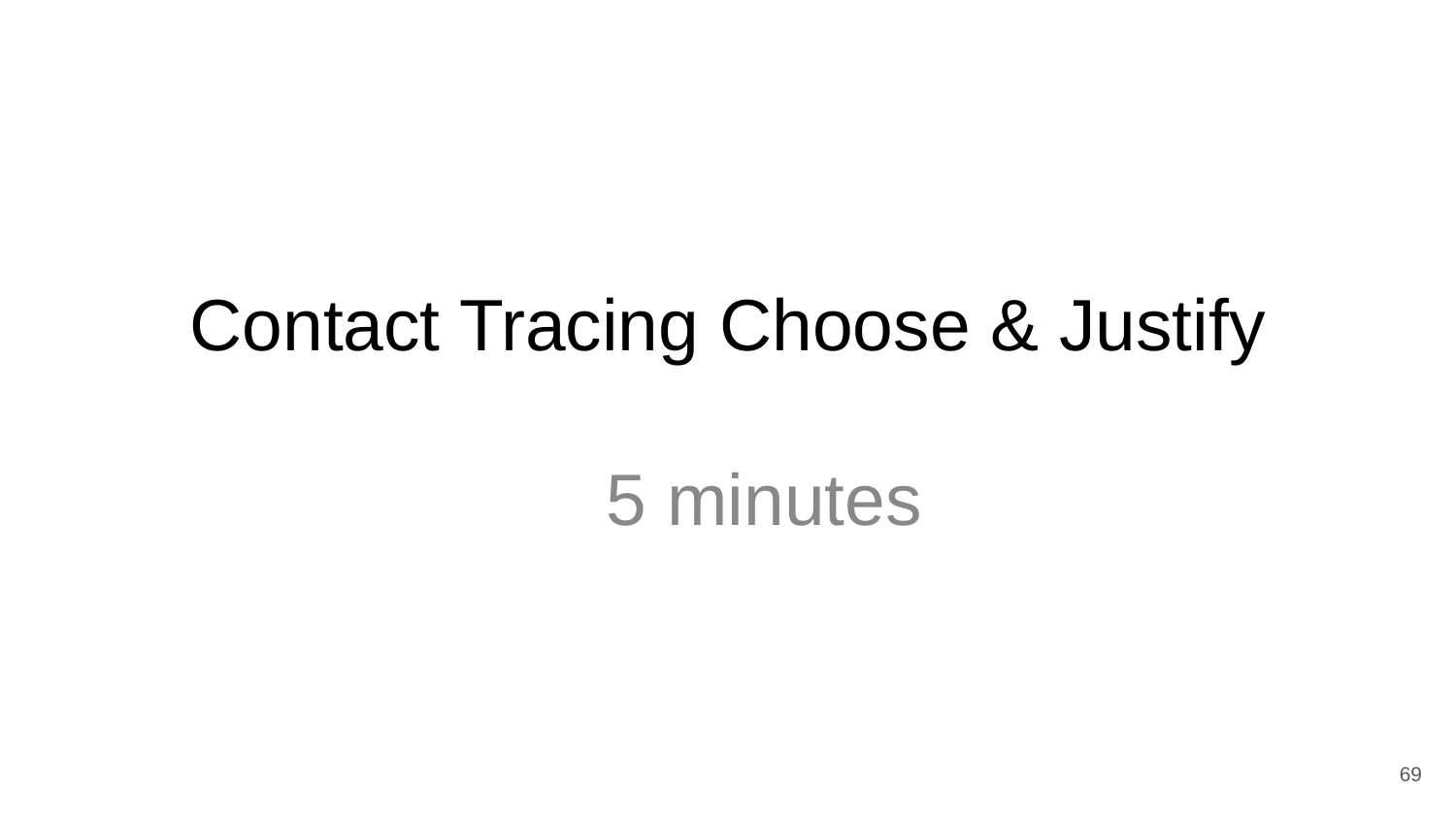

# Contact Tracing Choose & Justify

5 minutes
69